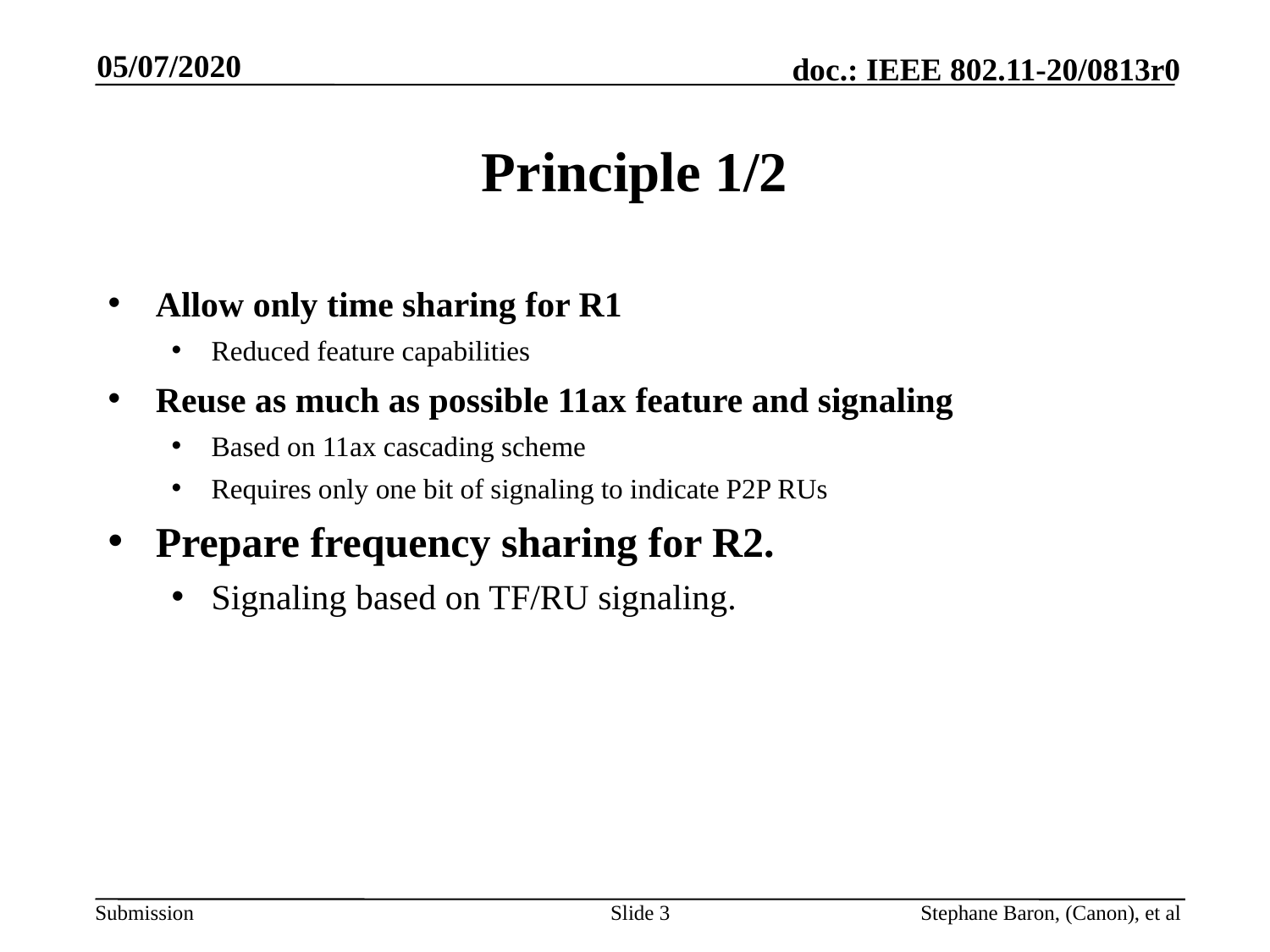

05/07/2020
# Principle 1/2
Allow only time sharing for R1
Reduced feature capabilities
Reuse as much as possible 11ax feature and signaling
Based on 11ax cascading scheme
Requires only one bit of signaling to indicate P2P RUs
Prepare frequency sharing for R2.
Signaling based on TF/RU signaling.

Slide 3
Stephane Baron, (Canon), et al